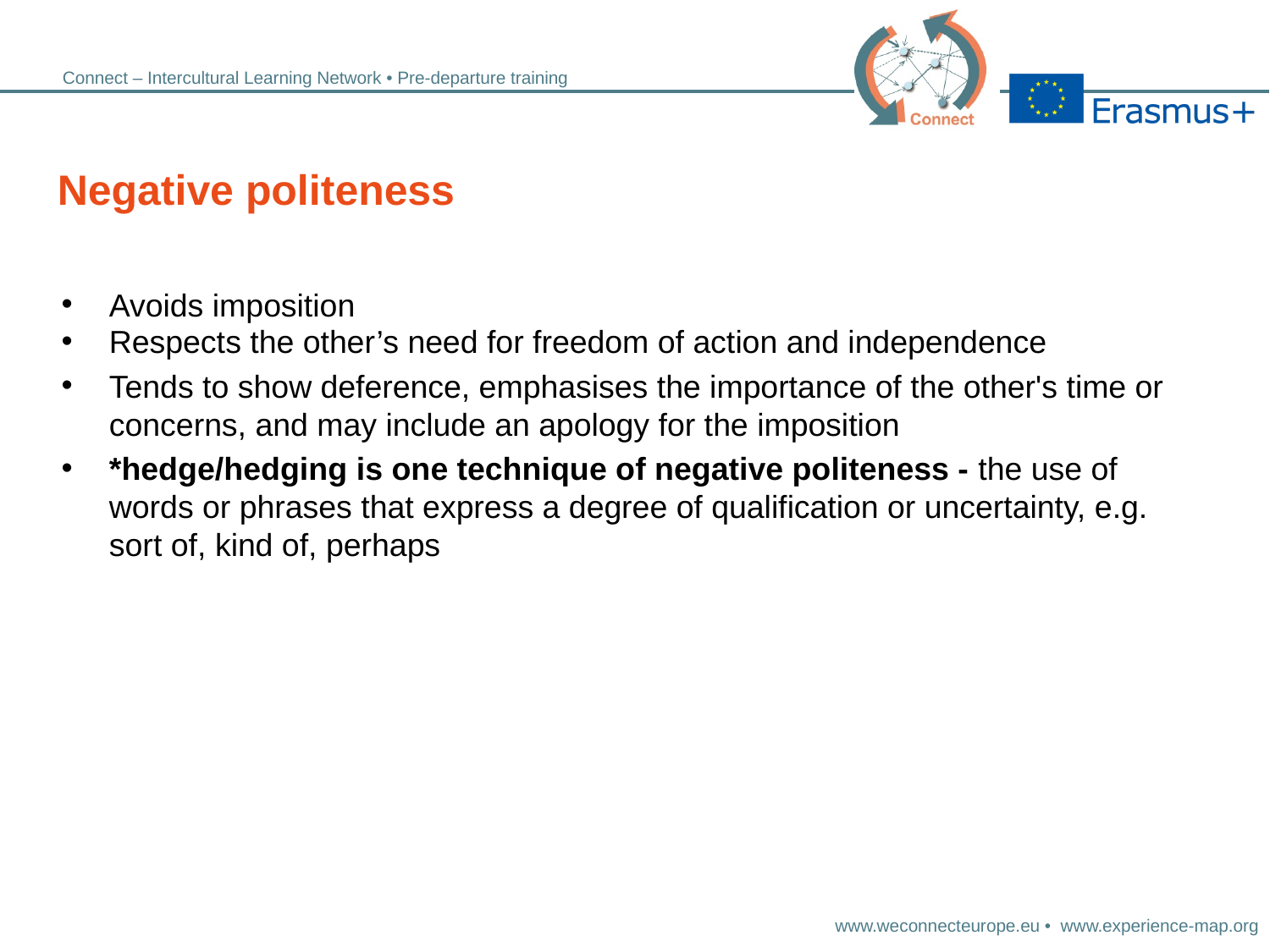

# Negative politeness
Avoids imposition
Respects the other’s need for freedom of action and independence
Tends to show deference, emphasises the importance of the other's time or concerns, and may include an apology for the imposition
*hedge/hedging is one technique of negative politeness - the use of words or phrases that express a degree of qualification or uncertainty, e.g. sort of, kind of, perhaps